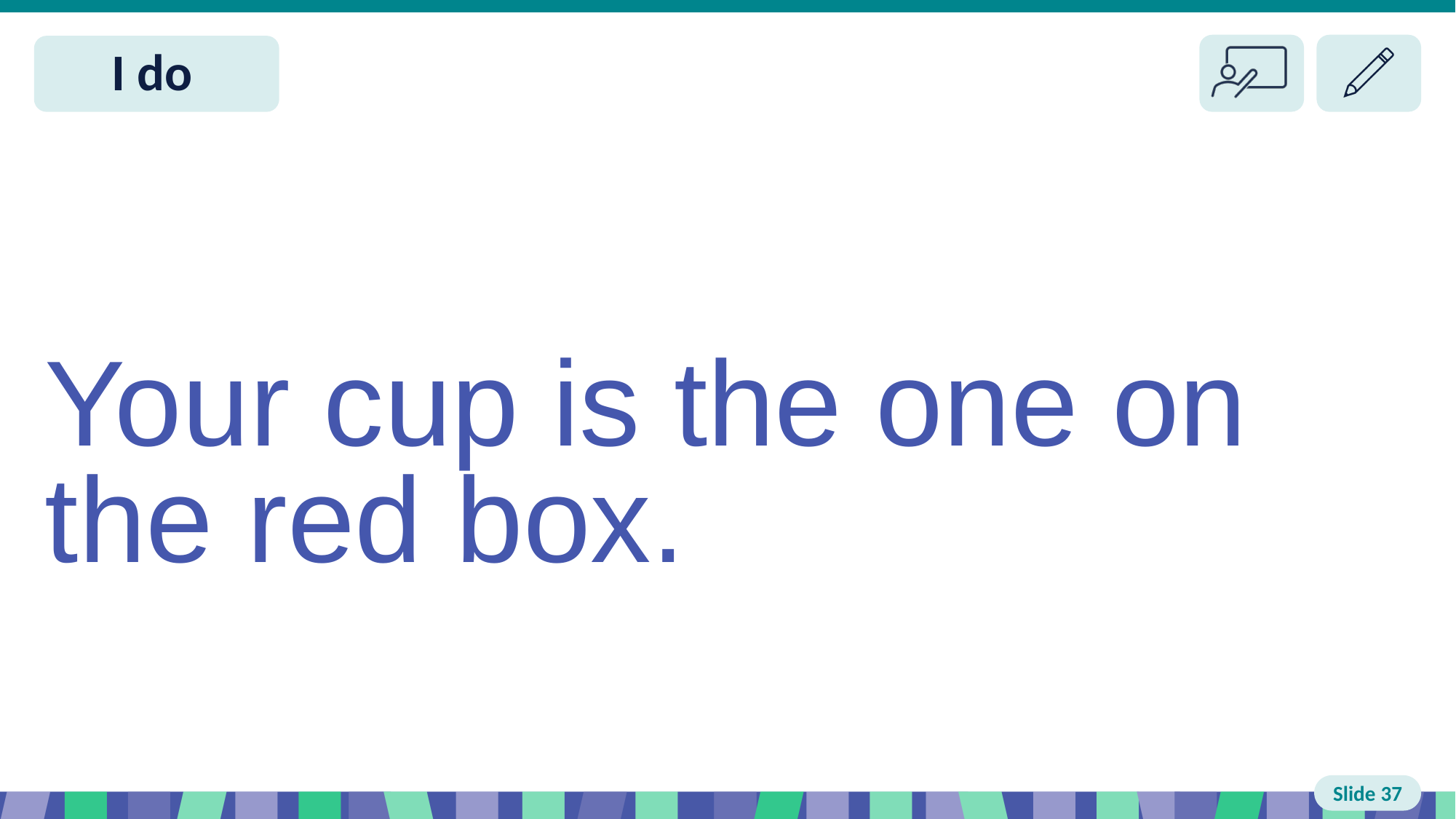

Slide 37 I do
Your cup is the one on the red box.